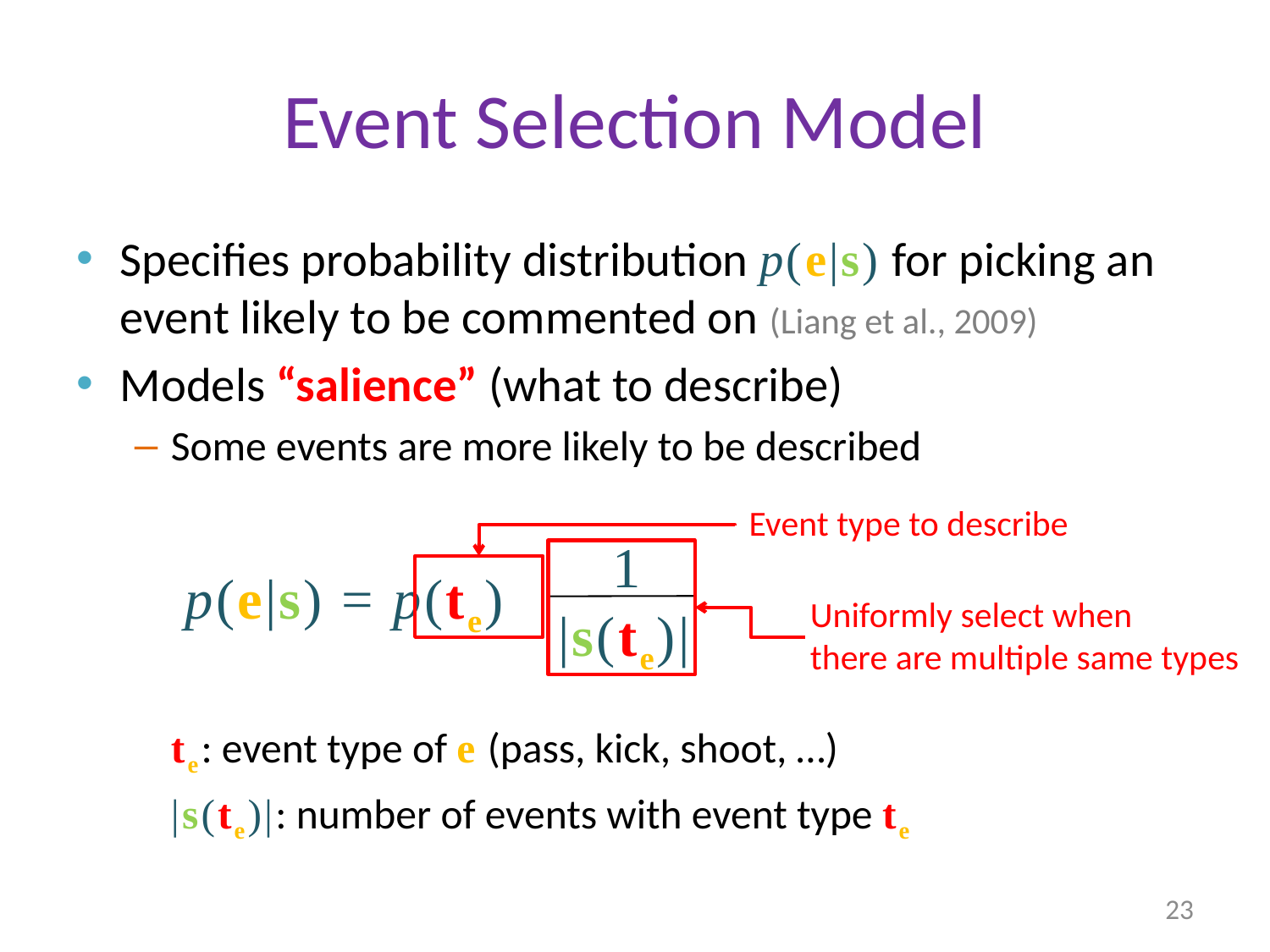

# Event Selection Model
Specifies probability distribution p(e|s) for picking an event likely to be commented on (Liang et al., 2009)
Models “salience” (what to describe)
Some events are more likely to be described

te: event type of e (pass, kick, shoot, …)
	|s(te)|: number of events with event type te
Event type to describe
1

p(e|s) = p(te)

Uniformly select when
there are multiple same types
|s(te)|
23